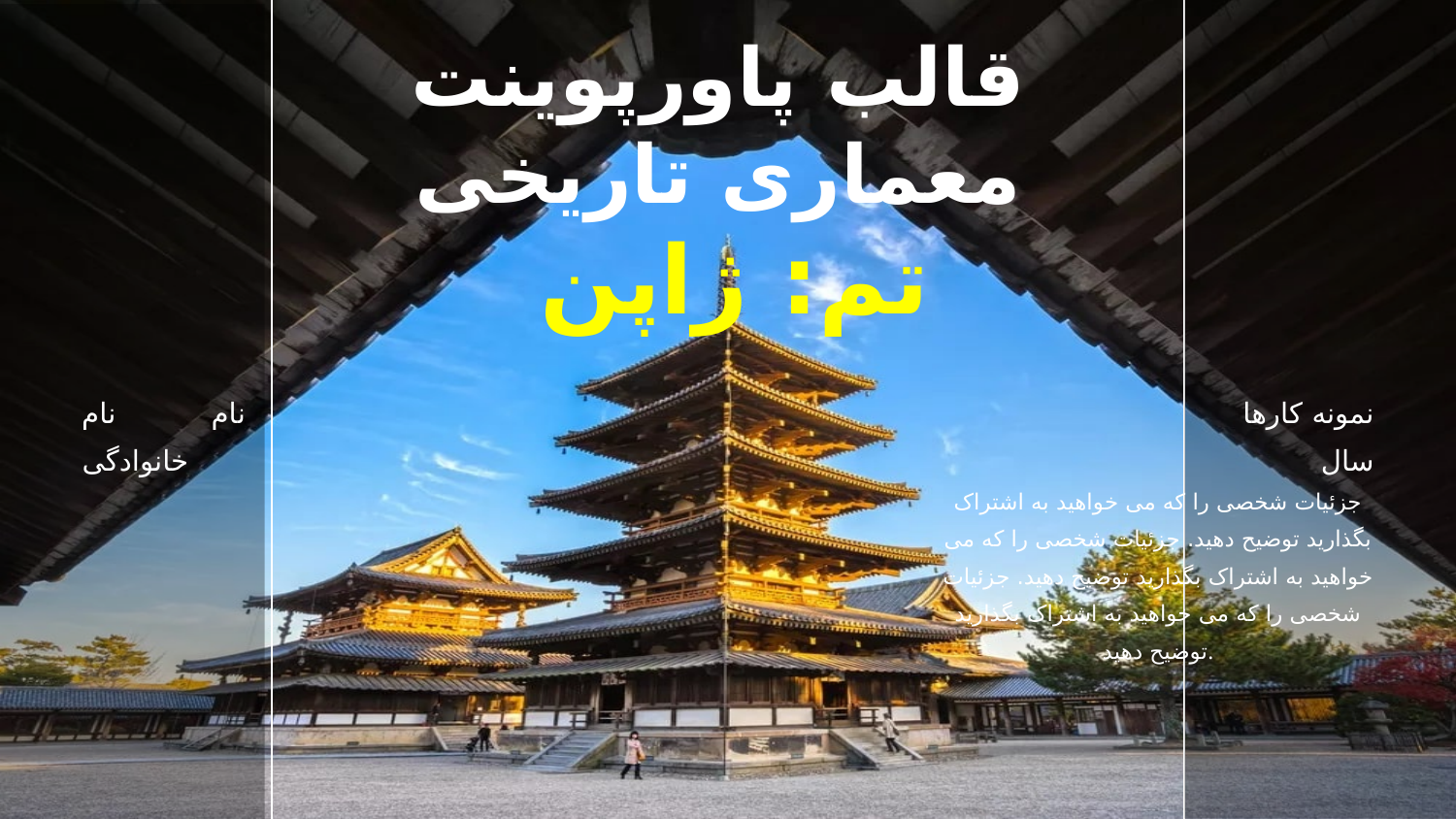

قالب پاورپوینت معماری تاریخی
 تم: ژاپن
نام نام خانوادگی
نمونه کارها سال
جزئیات شخصی را که می خواهید به اشتراک بگذارید توضیح دهید. جزئیات شخصی را که می خواهید به اشتراک بگذارید توضیح دهید. جزئیات شخصی را که می خواهید به اشتراک بگذارید توضیح دهید.